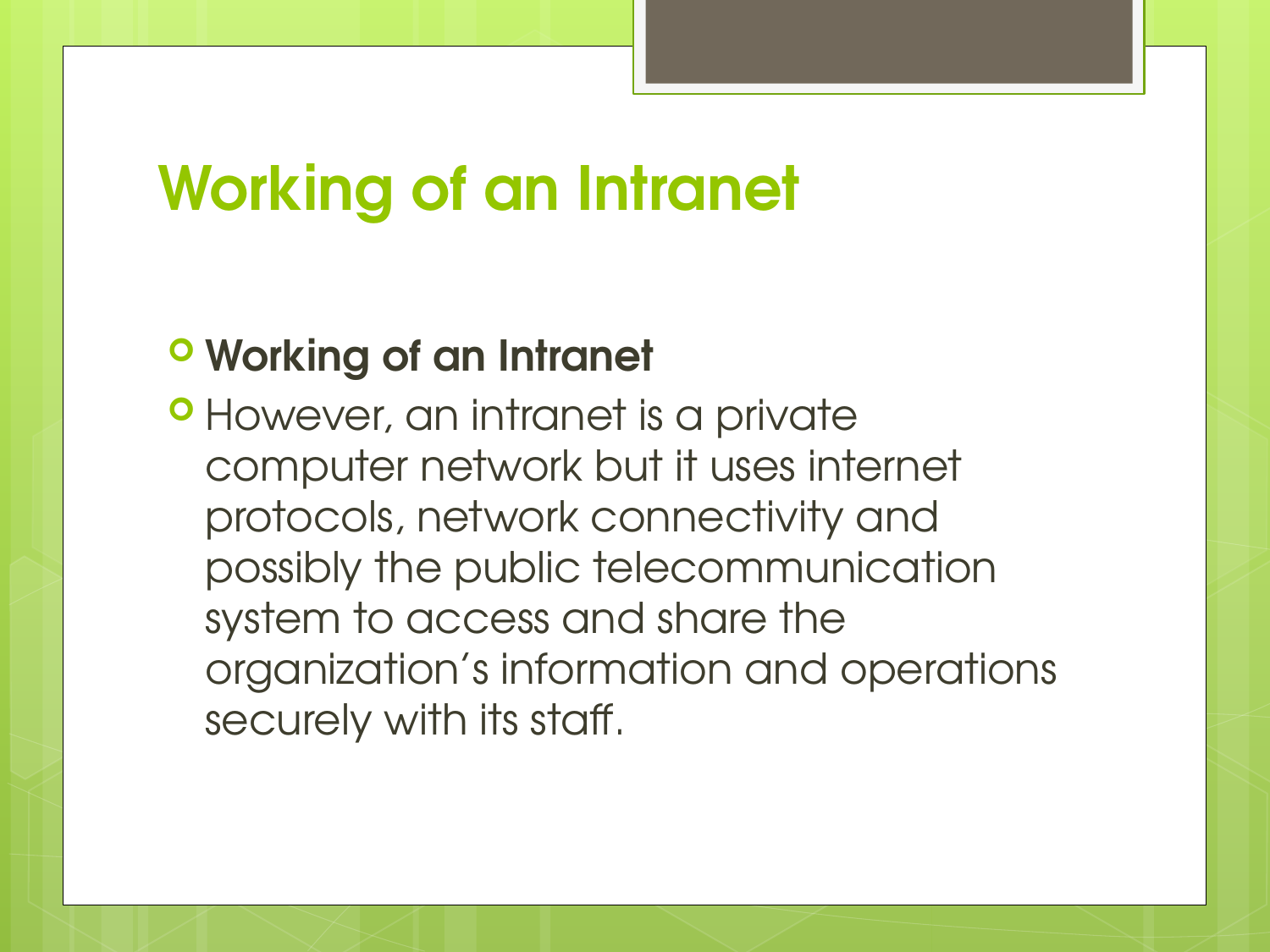

# Working of an Intranet
Working of an Intranet
However, an intranet is a private computer network but it uses internet protocols, network connectivity and possibly the public telecommunication system to access and share the organization’s information and operations securely with its staff.